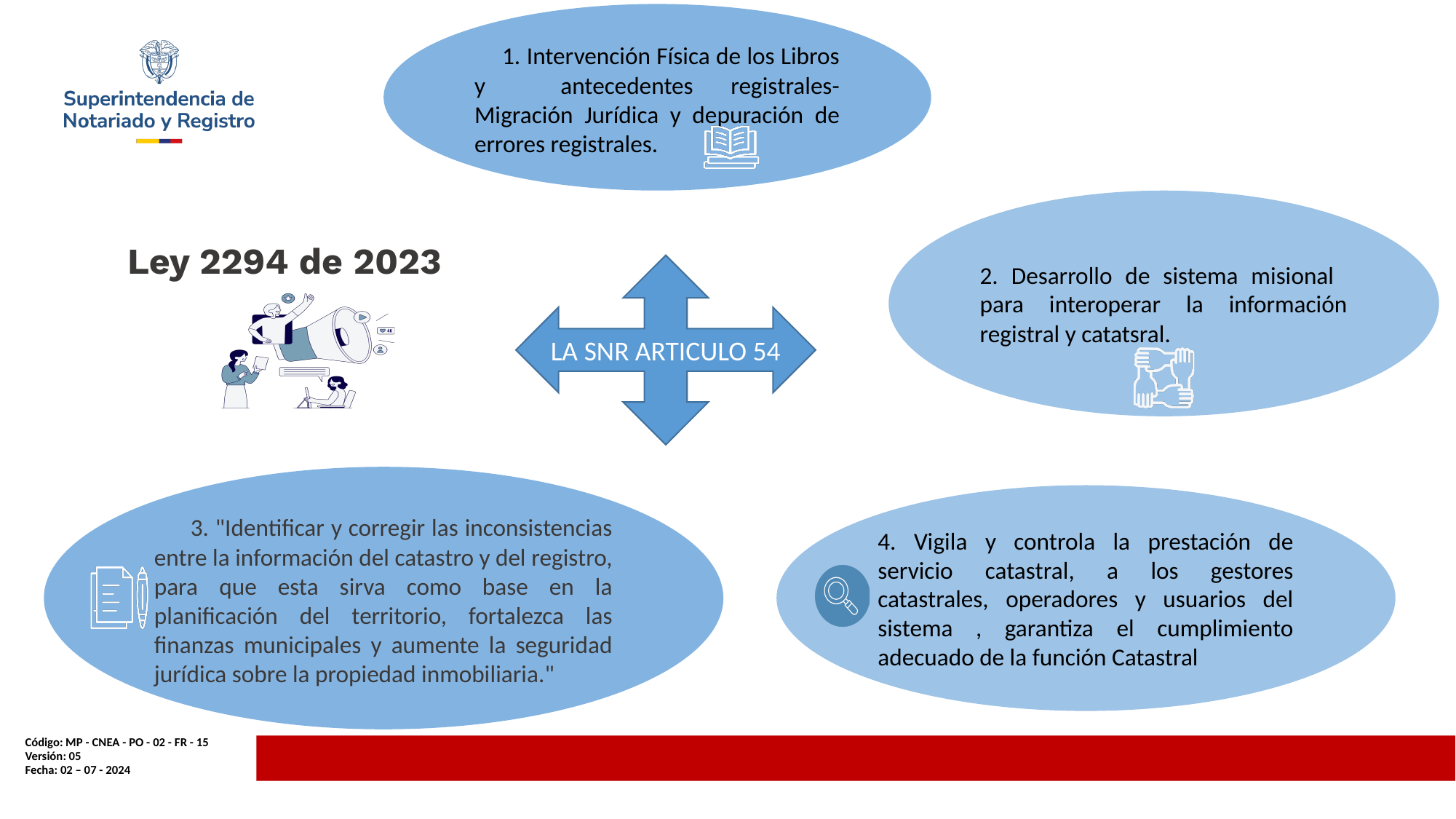

1. Intervención Física de los Libros y  antecedentes registrales- Migración Jurídica y depuración de errores registrales.

Ley 2294 de 2023
2. Desarrollo de sistema misional  para interoperar la información registral y catatsral.
LA SNR ARTICULO 54

     3. "Identificar y corregir las inconsistencias entre la información del catastro y del registro, para que esta sirva como base en la planificación del territorio, fortalezca las finanzas municipales y aumente la seguridad jurídica sobre la propiedad inmobiliaria."
4. Vigila y controla la prestación de servicio catastral, a los gestores catastrales, operadores y usuarios del sistema , garantiza el cumplimiento adecuado de la función Catastral